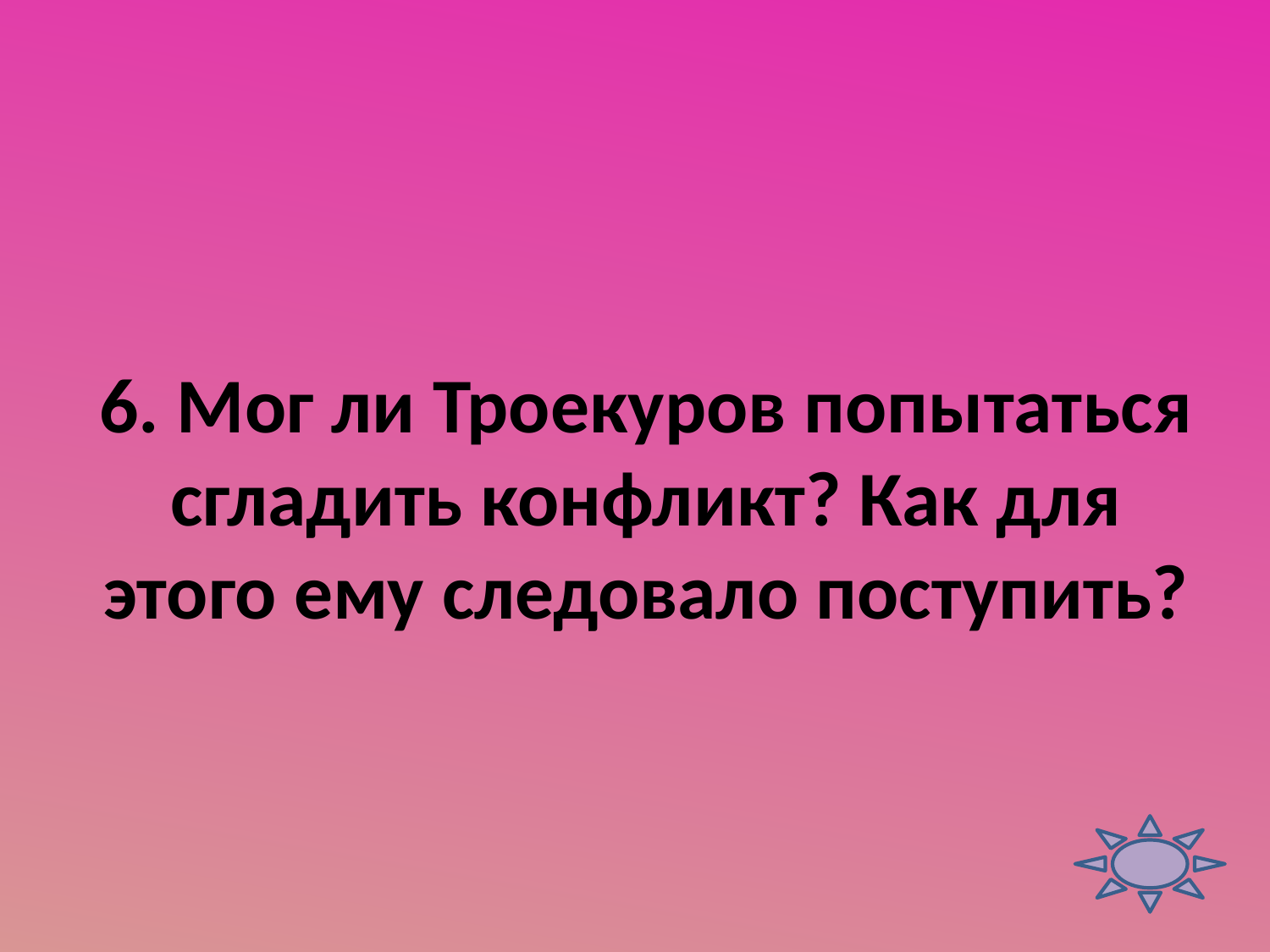

# 6. Мог ли Троекуров попытаться сгладить конфликт? Как для этого ему следовало поступить?